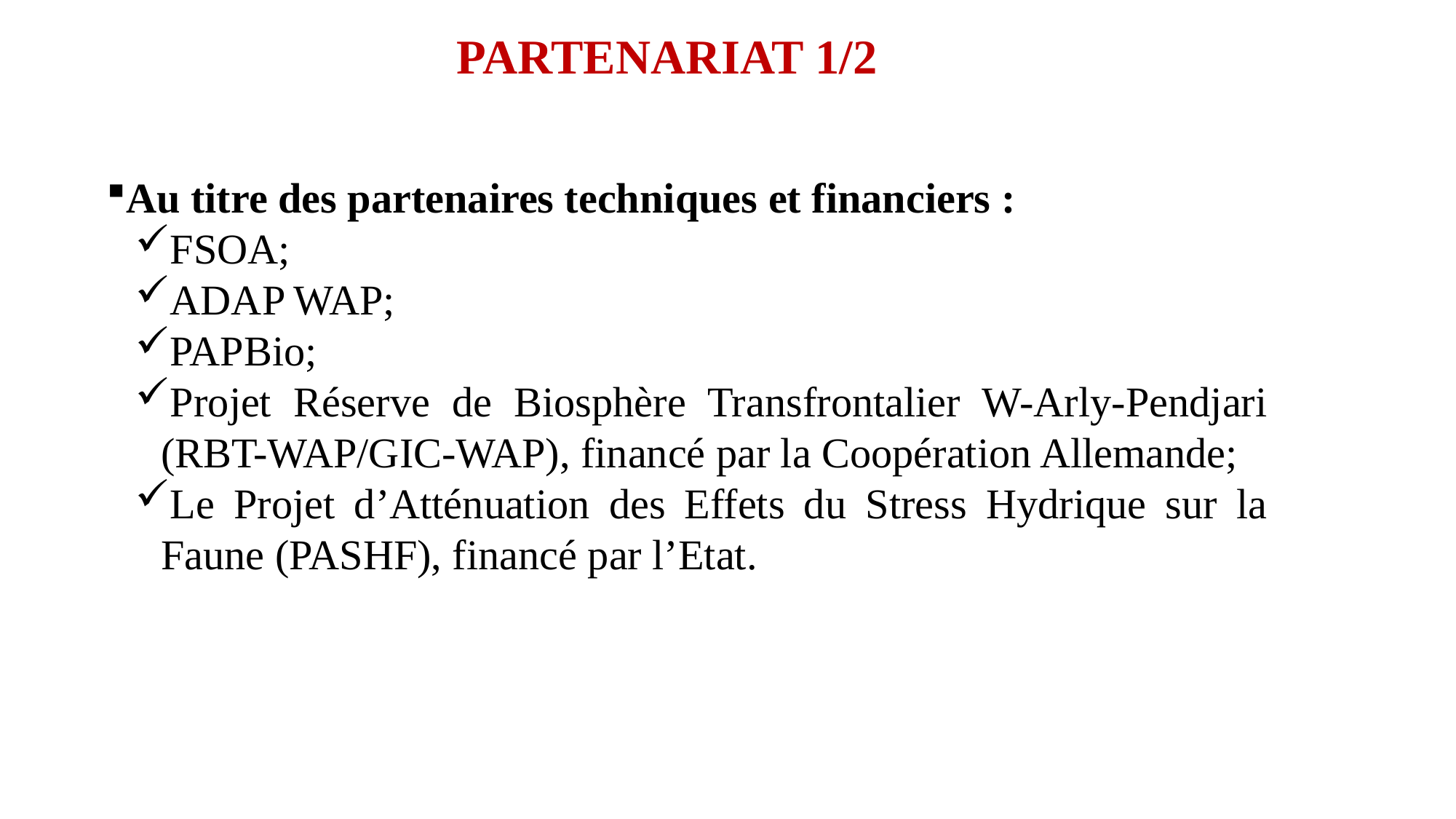

# PARTENARIAT 1/2
Au titre des partenaires techniques et financiers :
FSOA;
ADAP WAP;
PAPBio;
Projet Réserve de Biosphère Transfrontalier W-Arly-Pendjari (RBT-WAP/GIC-WAP), financé par la Coopération Allemande;
Le Projet d’Atténuation des Effets du Stress Hydrique sur la Faune (PASHF), financé par l’Etat.